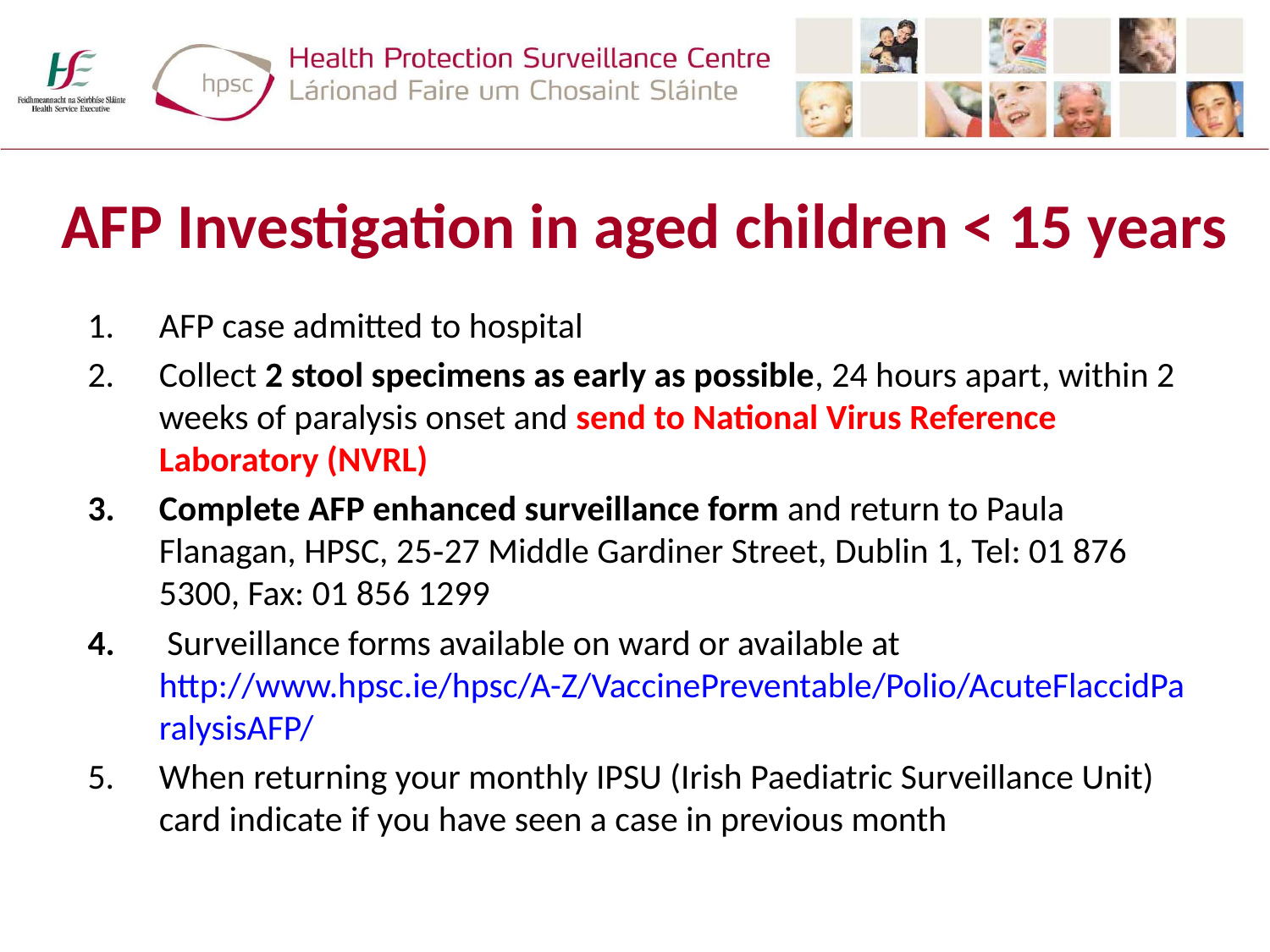

# AFP Investigation in aged children < 15 years
AFP case admitted to hospital
Collect 2 stool specimens as early as possible, 24 hours apart, within 2 weeks of paralysis onset and send to National Virus Reference Laboratory (NVRL)
Complete AFP enhanced surveillance form and return to Paula Flanagan, HPSC, 25‐27 Middle Gardiner Street, Dublin 1, Tel: 01 876 5300, Fax: 01 856 1299
 Surveillance forms available on ward or available at http://www.hpsc.ie/hpsc/A-Z/VaccinePreventable/Polio/AcuteFlaccidParalysisAFP/
When returning your monthly IPSU (Irish Paediatric Surveillance Unit)  card indicate if you have seen a case in previous month